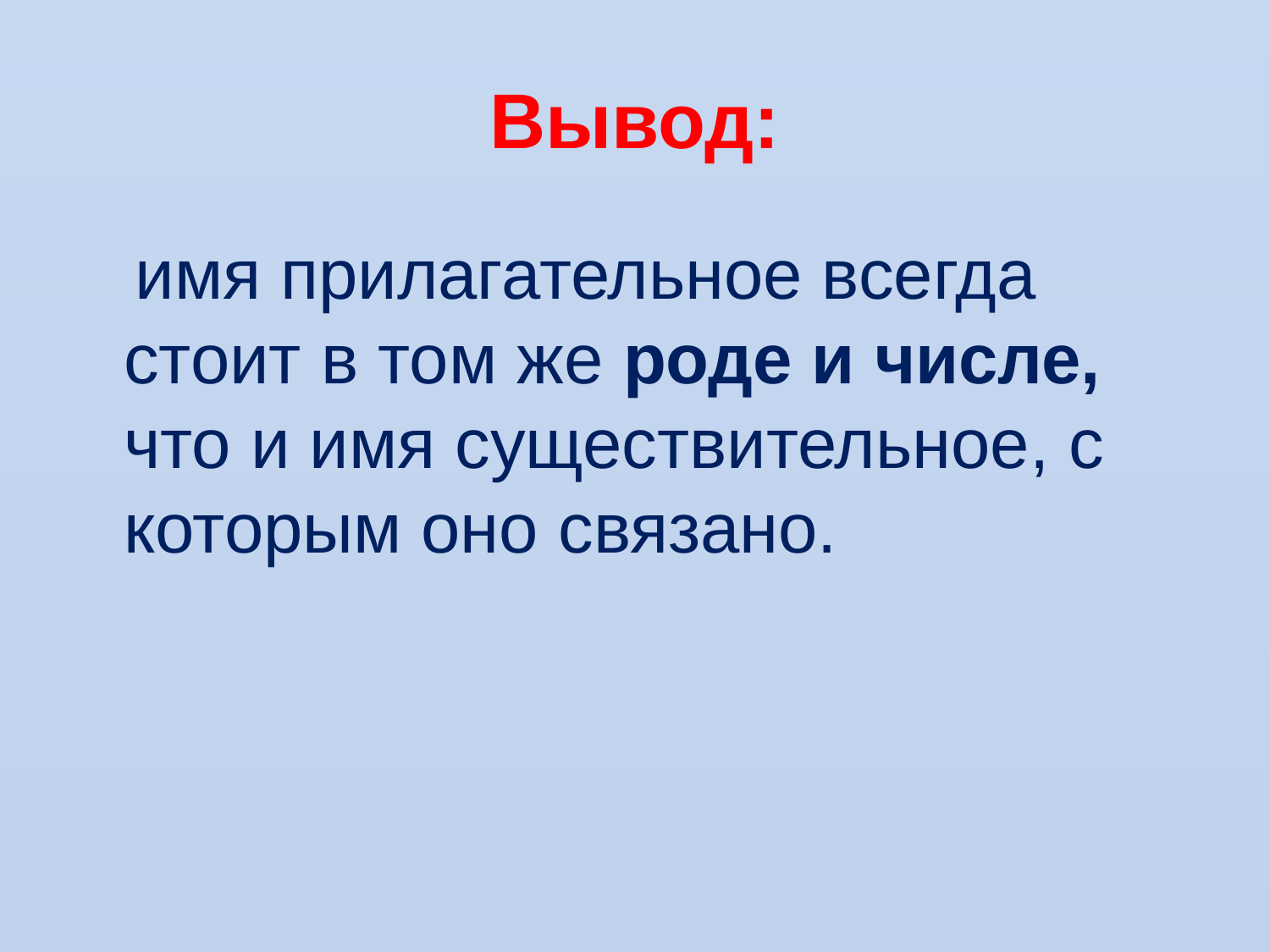

# Вывод:
   имя прилагательное всегда стоит в том же роде и числе, что и имя существительное, с которым оно связано.